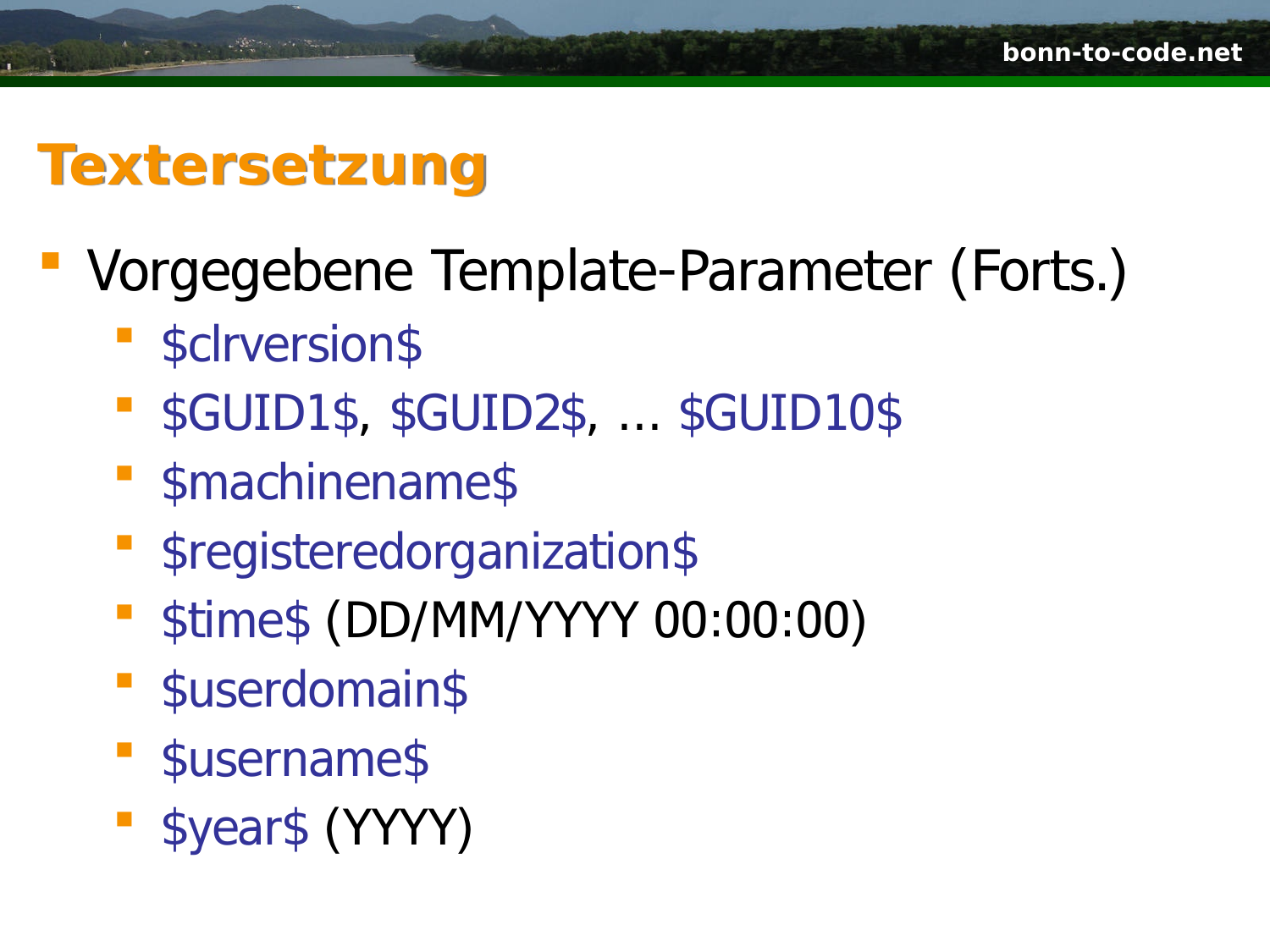

# Textersetzung
Vorgegebene Template-Parameter (Forts.)
$clrversion$
$GUID1$, $GUID2$, ... $GUID10$
$machinename$
$registeredorganization$
$time$ (DD/MM/YYYY 00:00:00)
$userdomain$
$username$
$year$ (YYYY)